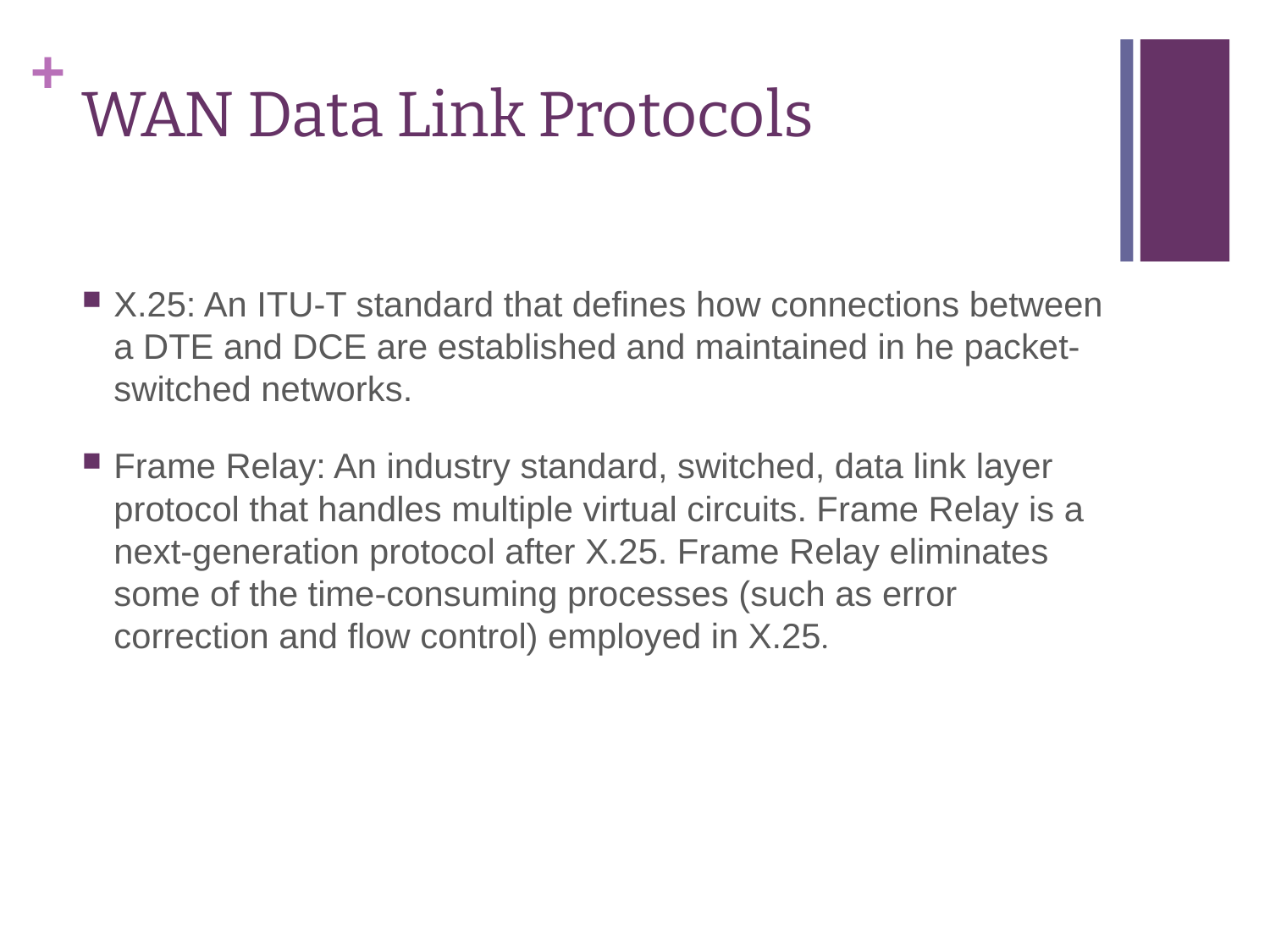

# WAN Data Link Protocols
X.25: An ITU-T standard that defines how connections between a DTE and DCE are established and maintained in he packet-switched networks.
Frame Relay: An industry standard, switched, data link layer protocol that handles multiple virtual circuits. Frame Relay is a next-generation protocol after X.25. Frame Relay eliminates some of the time-consuming processes (such as error correction and flow control) employed in X.25.